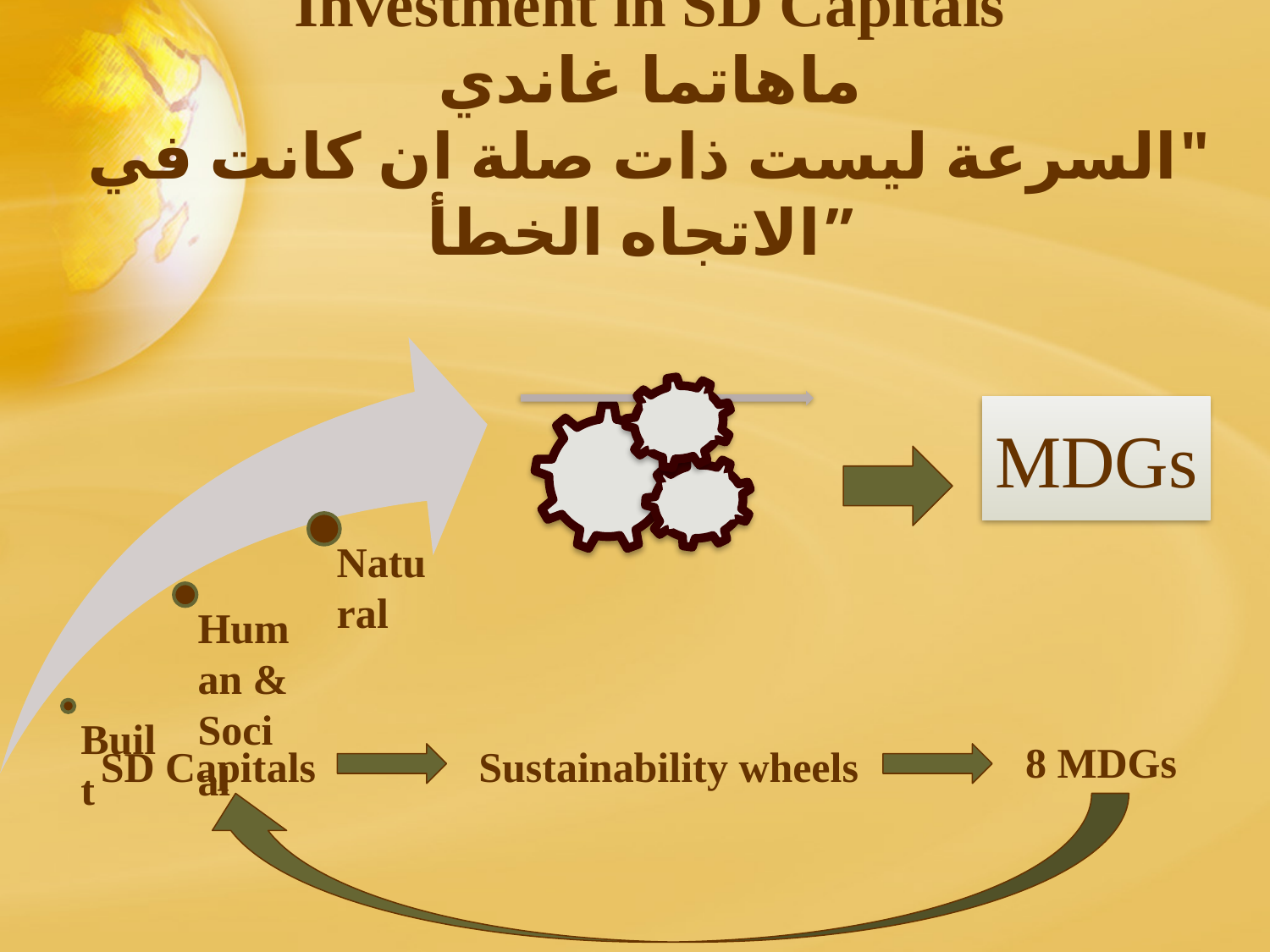

# Investment in SD Capitals ماهاتما غاندي "السرعة ليست ذات صلة ان كانت في الاتجاه الخطأ”
Human &
Natural

MDGs

8 MDGs
SD Capitals
Sustainability wheels